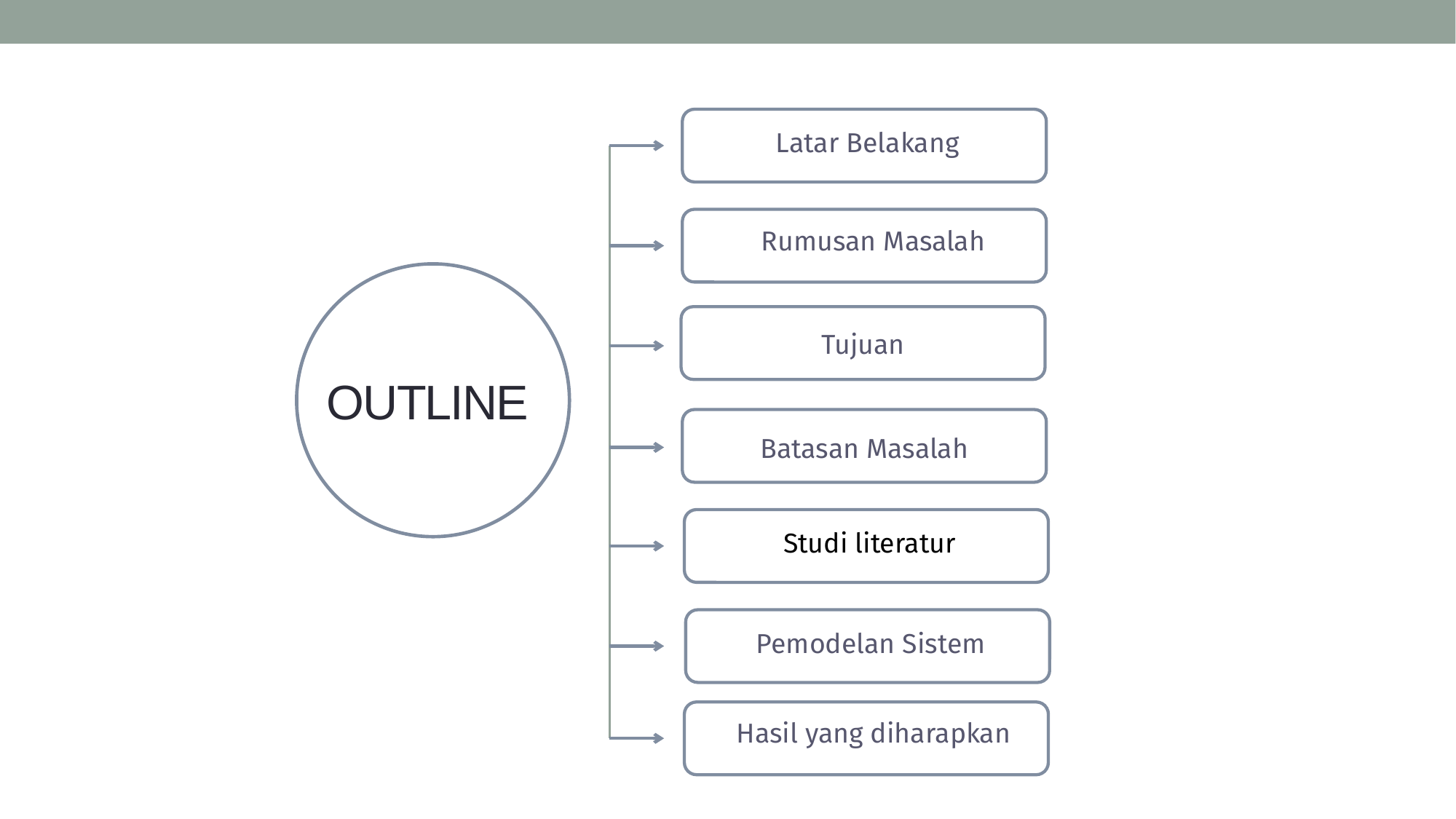

Latar Belakang

Rumusan Masalah

Tujuan
# OUTLINE

Batasan Masalah

Studi literatur

Pemodelan Sistem

Hasil yang diharapkan